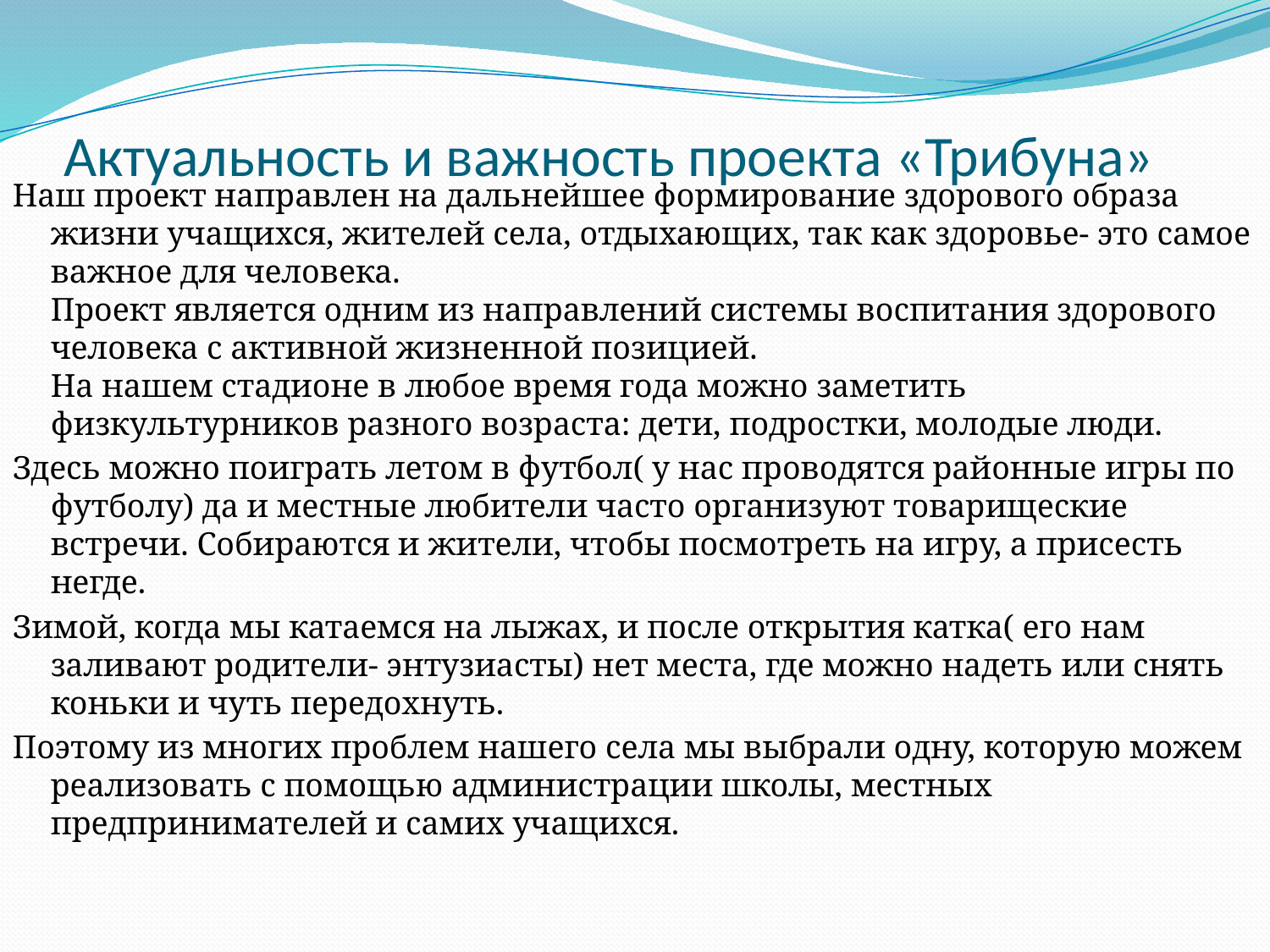

# Актуальность и важность проекта «Трибуна»
Наш проект направлен на дальнейшее формирование здорового образа жизни учащихся, жителей села, отдыхающих, так как здоровье- это самое важное для человека.
Проект является одним из направлений системы воспитания здорового человека с активной жизненной позицией.
На нашем стадионе в любое время года можно заметить физкультурников разного возраста: дети, подростки, молодые люди.
Здесь можно поиграть летом в футбол( у нас проводятся районные игры по футболу) да и местные любители часто организуют товарищеские встречи. Собираются и жители, чтобы посмотреть на игру, а присесть негде.
Зимой, когда мы катаемся на лыжах, и после открытия катка( его нам заливают родители- энтузиасты) нет места, где можно надеть или снять коньки и чуть передохнуть.
Поэтому из многих проблем нашего села мы выбрали одну, которую можем реализовать с помощью администрации школы, местных предпринимателей и самих учащихся.